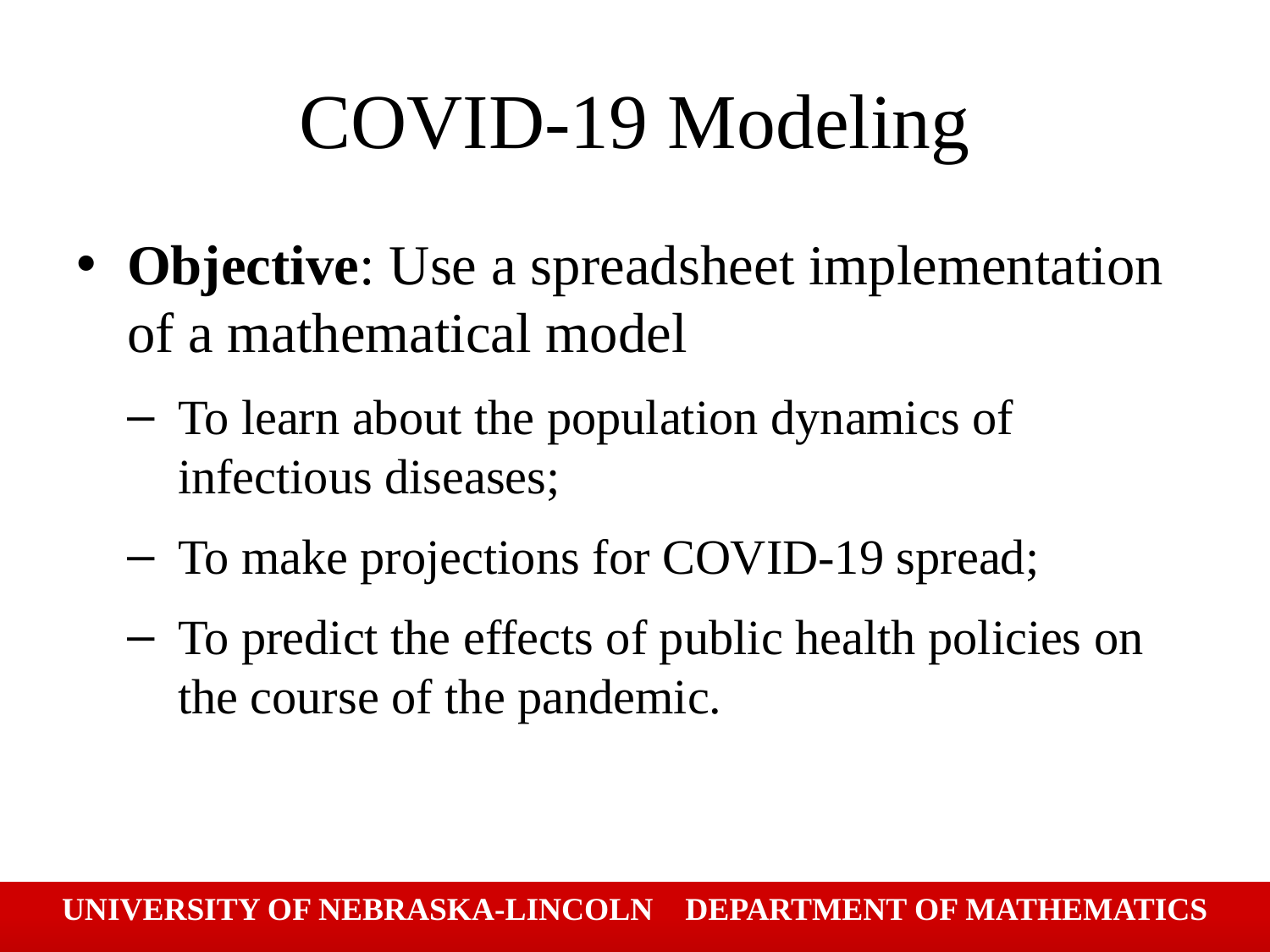

# COVID-19 Modeling
Objective: Use a spreadsheet implementation of a mathematical model
To learn about the population dynamics of infectious diseases;
To make projections for COVID-19 spread;
To predict the effects of public health policies on the course of the pandemic.